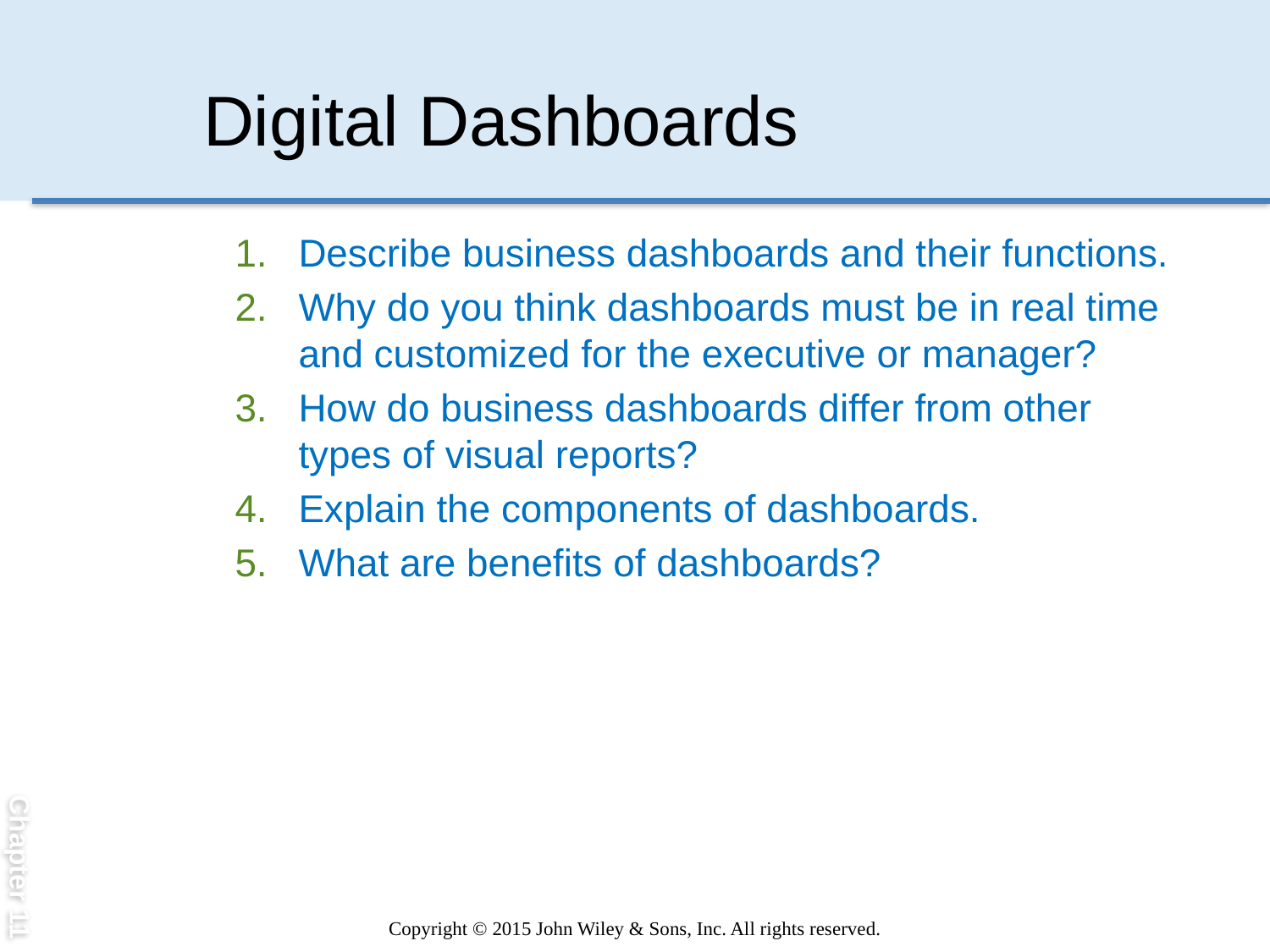

Chapter 11
# Digital Dashboards
Describe business dashboards and their functions.
Why do you think dashboards must be in real time and customized for the executive or manager?
How do business dashboards differ from other types of visual reports?
Explain the components of dashboards.
What are benefits of dashboards?